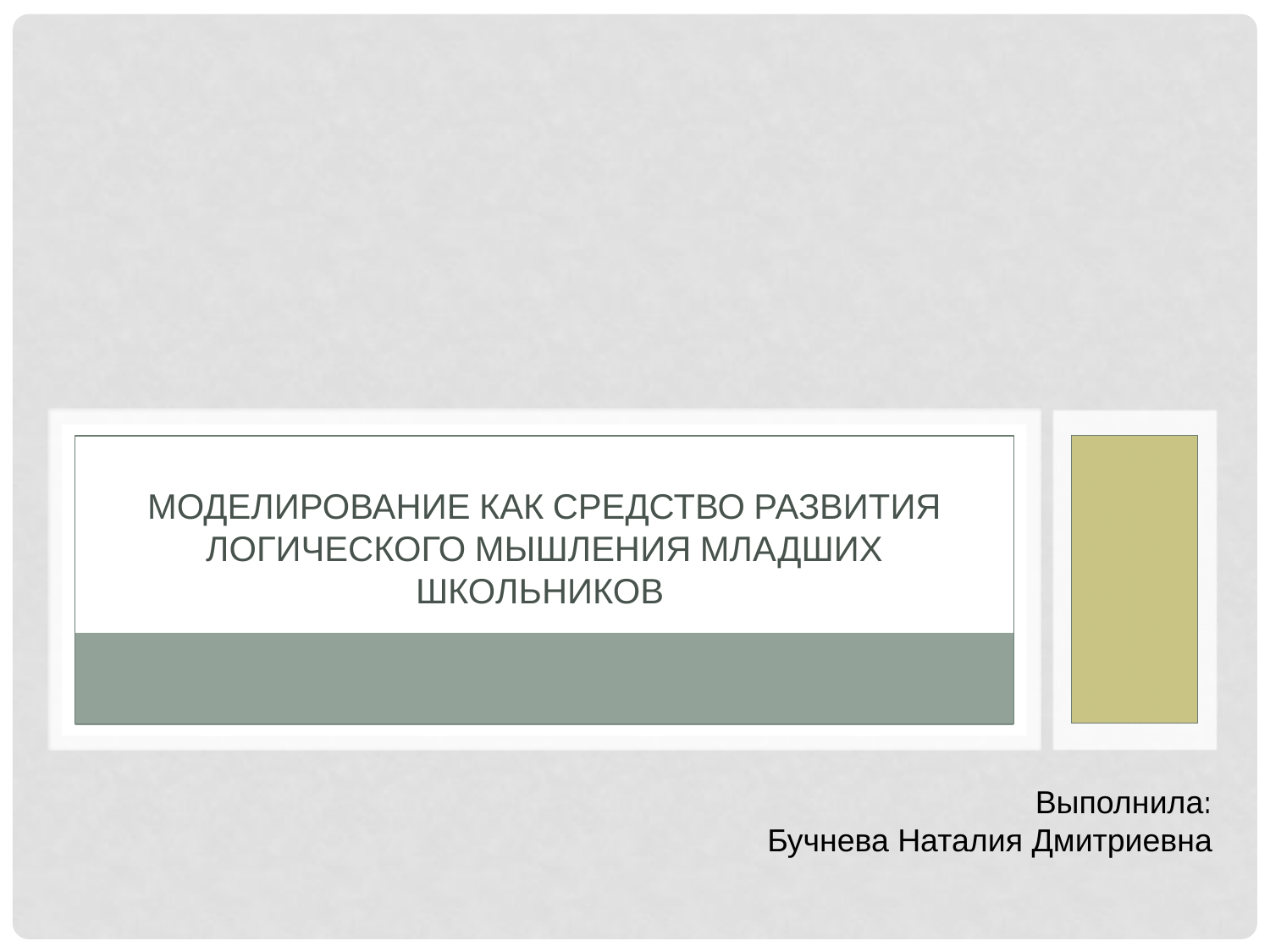

# Моделирование как средство развития логического мышления младших школьников
Выполнила:
Бучнева Наталия Дмитриевна